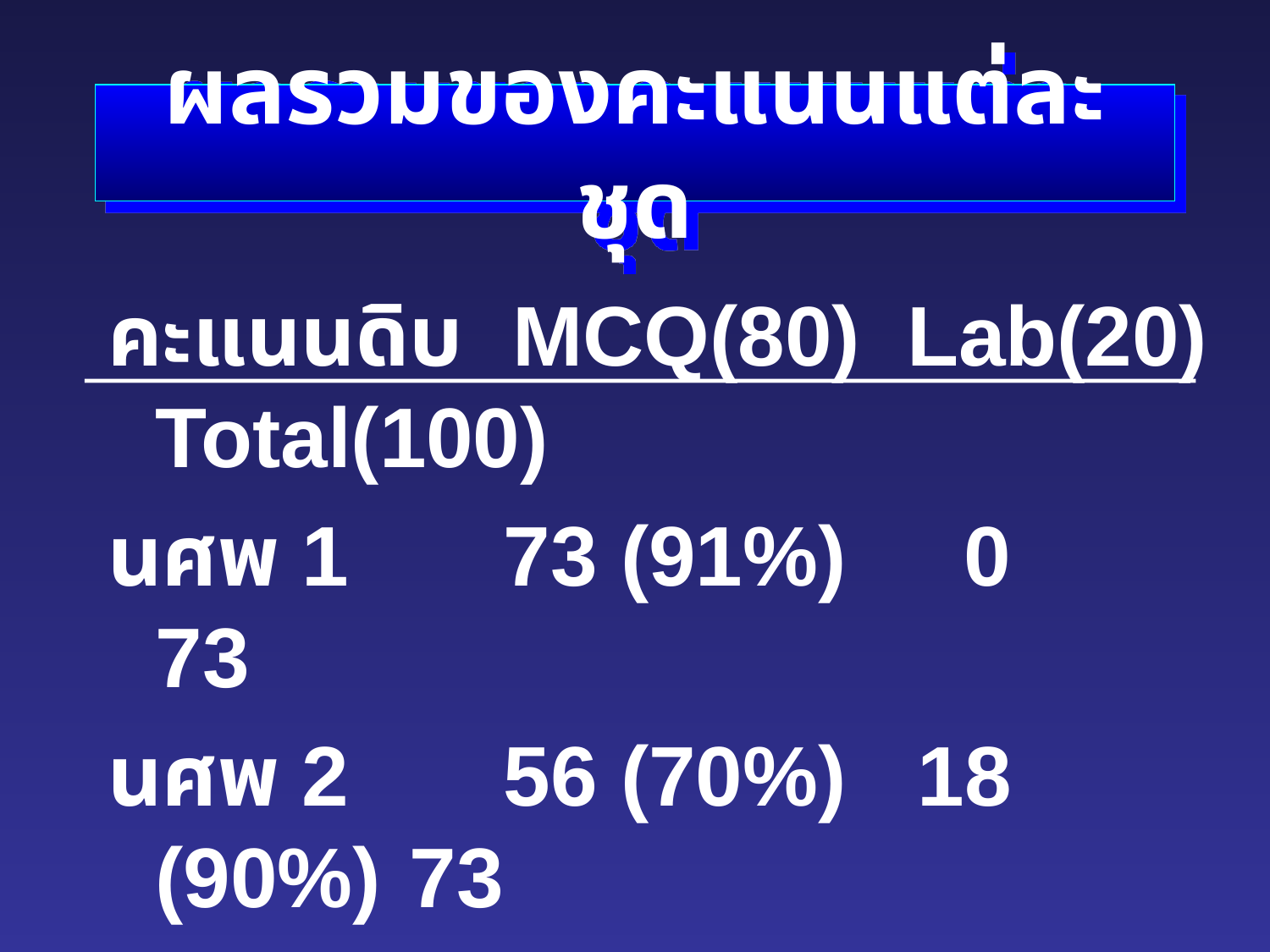

# ผลรวมของคะแนนแต่ละชุด
คะแนนดิบ  MCQ(80)  Lab(20)  Total(100)
นศพ 1	    73 (91%)     0		73
นศพ 2	    56 (70%)	18 (90%)	73
นศพ 3	    63 (79%)	10 (50%)  73